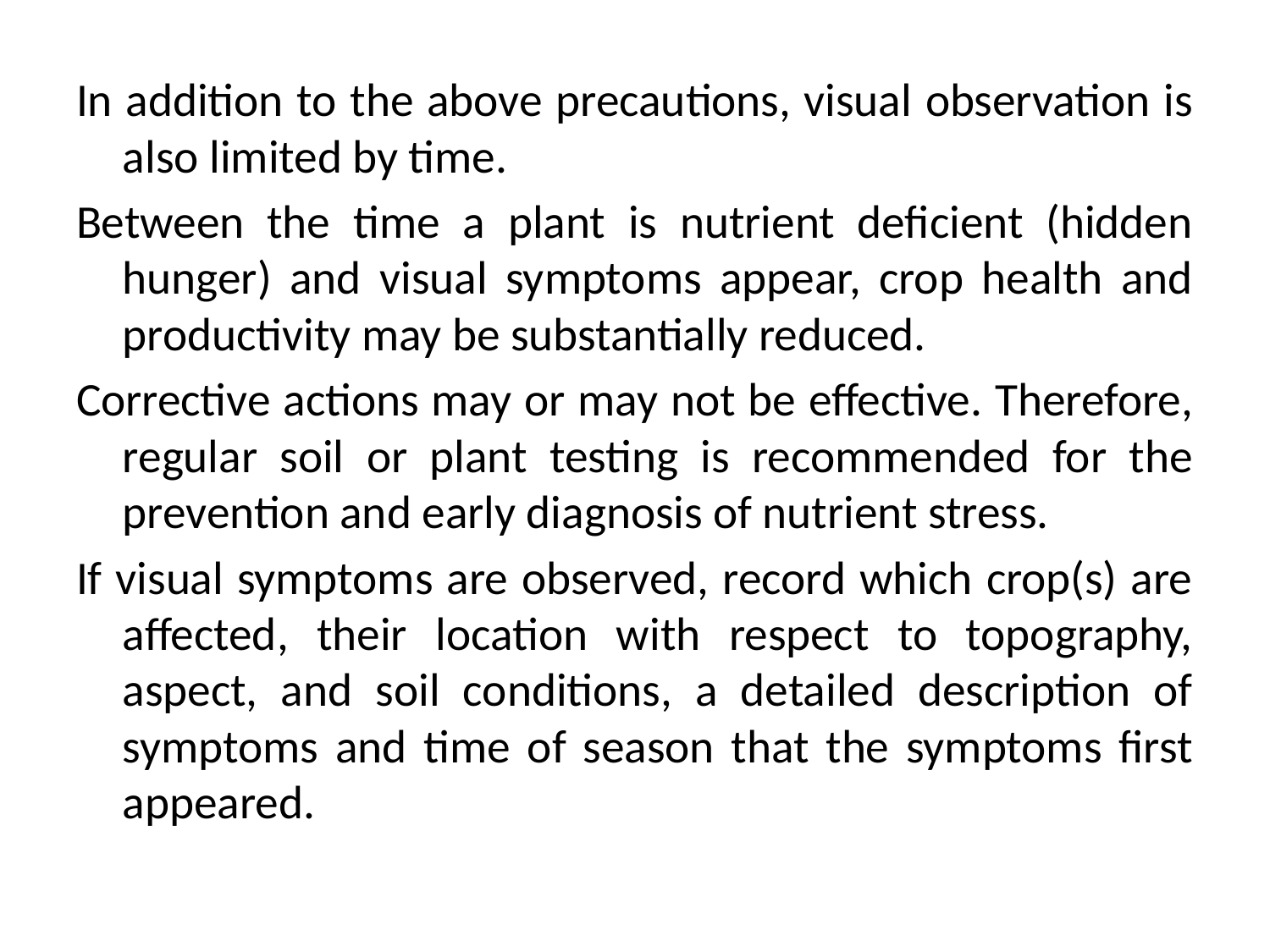

In addition to the above precautions, visual observation is also limited by time.
Between the time a plant is nutrient deficient (hidden hunger) and visual symptoms appear, crop health and productivity may be substantially reduced.
Corrective actions may or may not be effective. Therefore, regular soil or plant testing is recommended for the prevention and early diagnosis of nutrient stress.
If visual symptoms are observed, record which crop(s) are affected, their location with respect to topography, aspect, and soil conditions, a detailed description of symptoms and time of season that the symptoms first appeared.